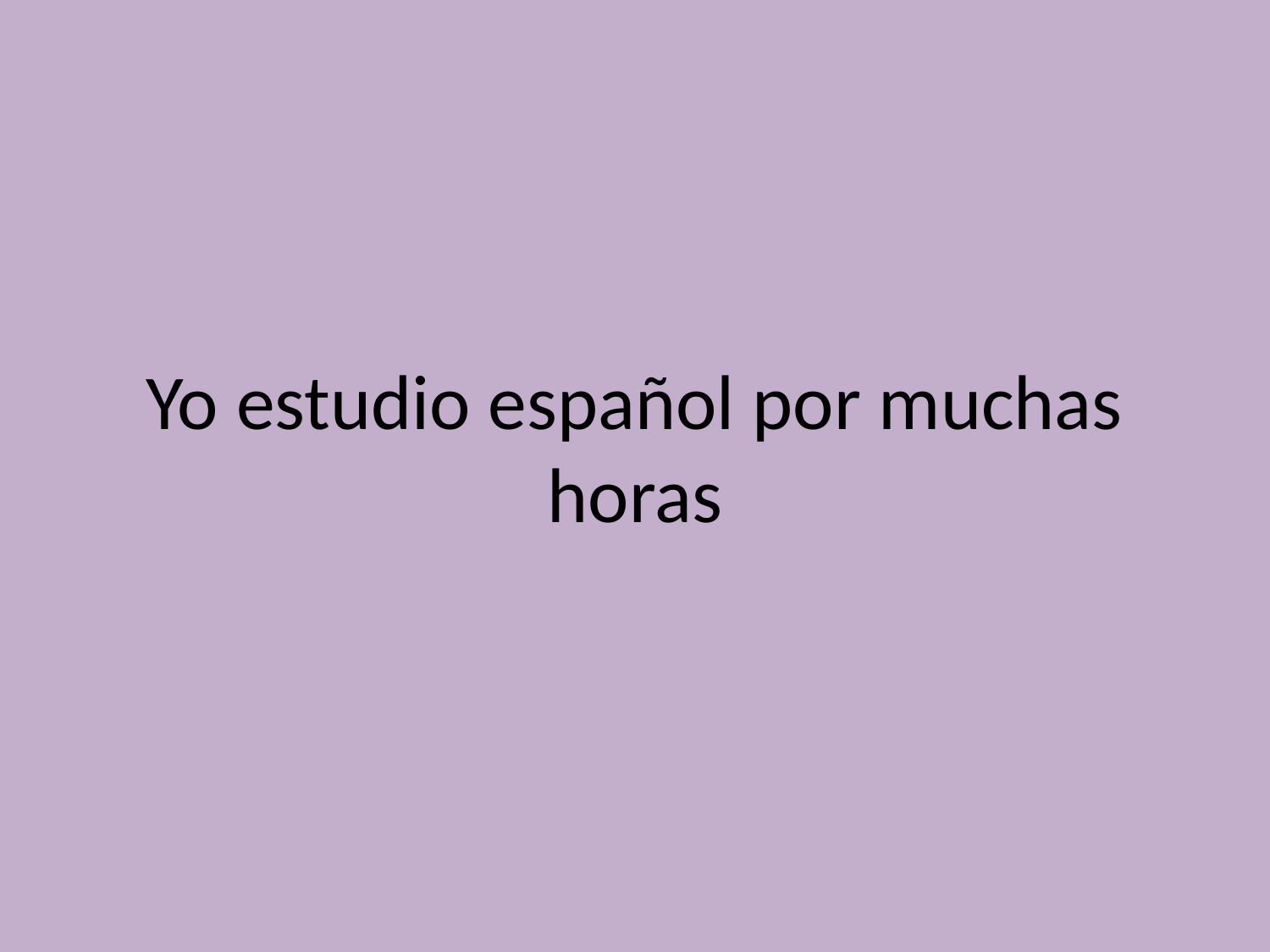

# Yo estudio español por muchas horas